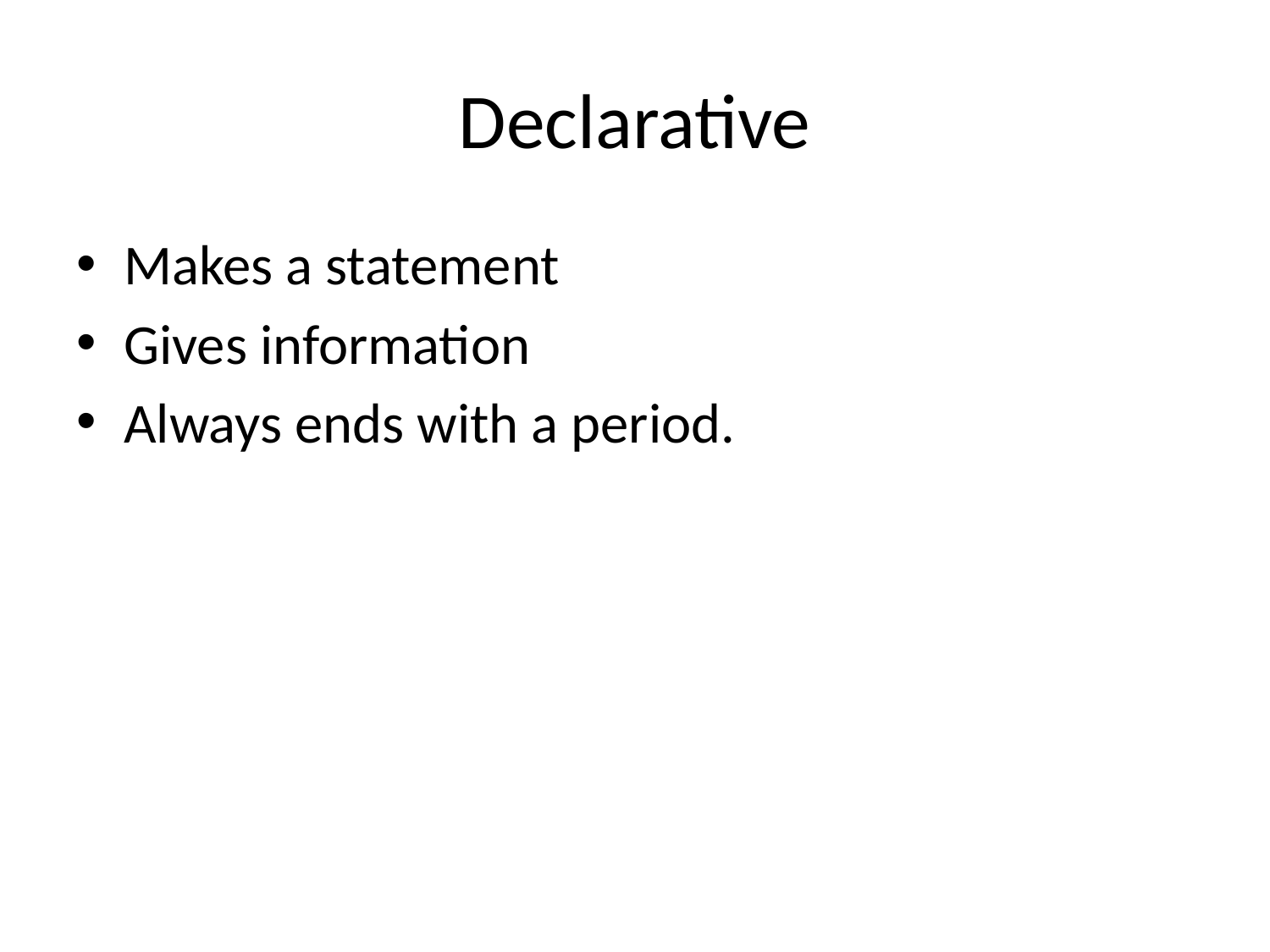

# Declarative
Makes a statement
Gives information
Always ends with a period.